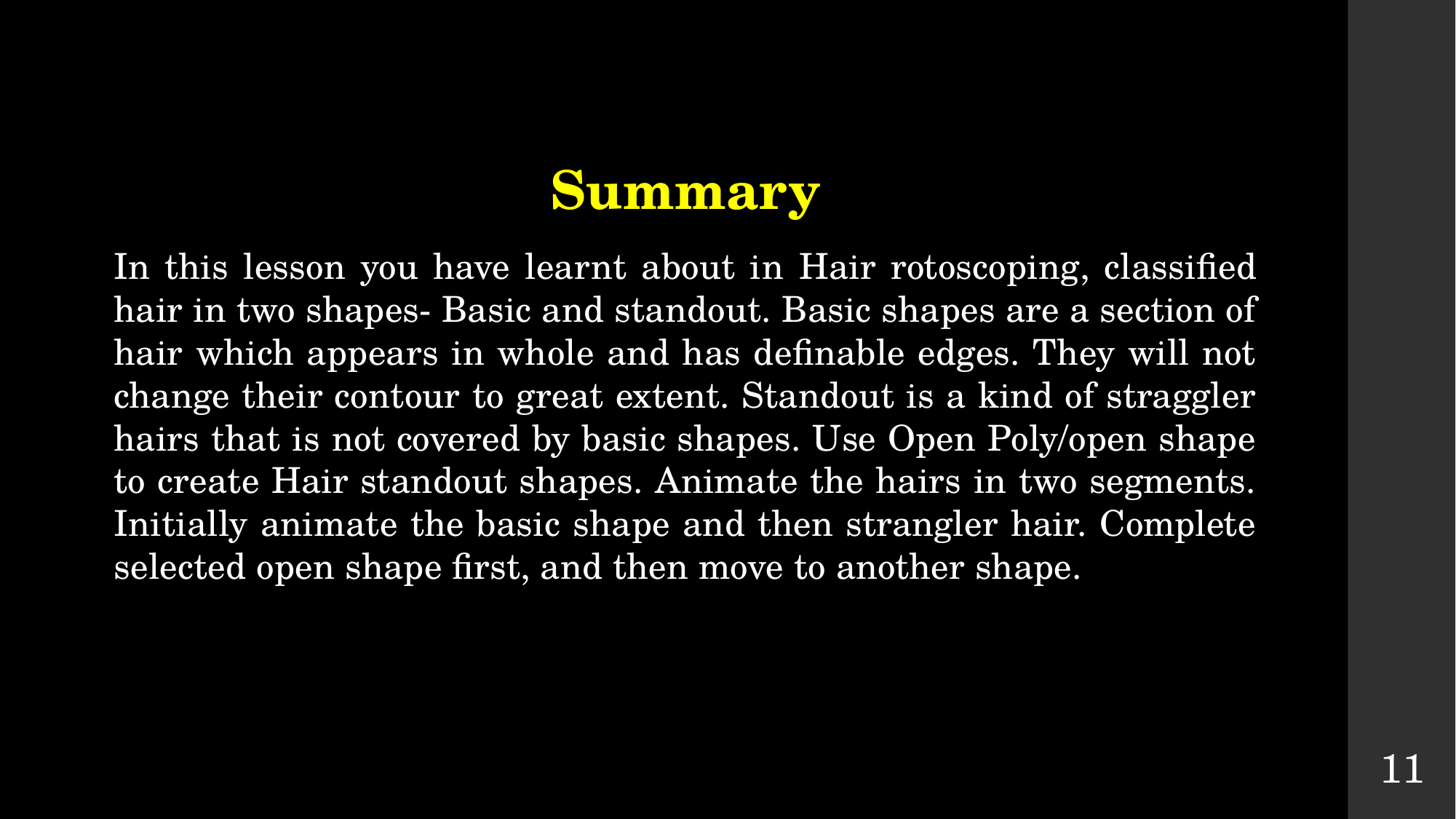

Summary
In this lesson you have learnt about in Hair rotoscoping, classified hair in two shapes- Basic and standout. Basic shapes are a section of hair which appears in whole and has definable edges. They will not change their contour to great extent. Standout is a kind of straggler hairs that is not covered by basic shapes. Use Open Poly/open shape to create Hair standout shapes. Animate the hairs in two segments. Initially animate the basic shape and then strangler hair. Complete selected open shape first, and then move to another shape.

11